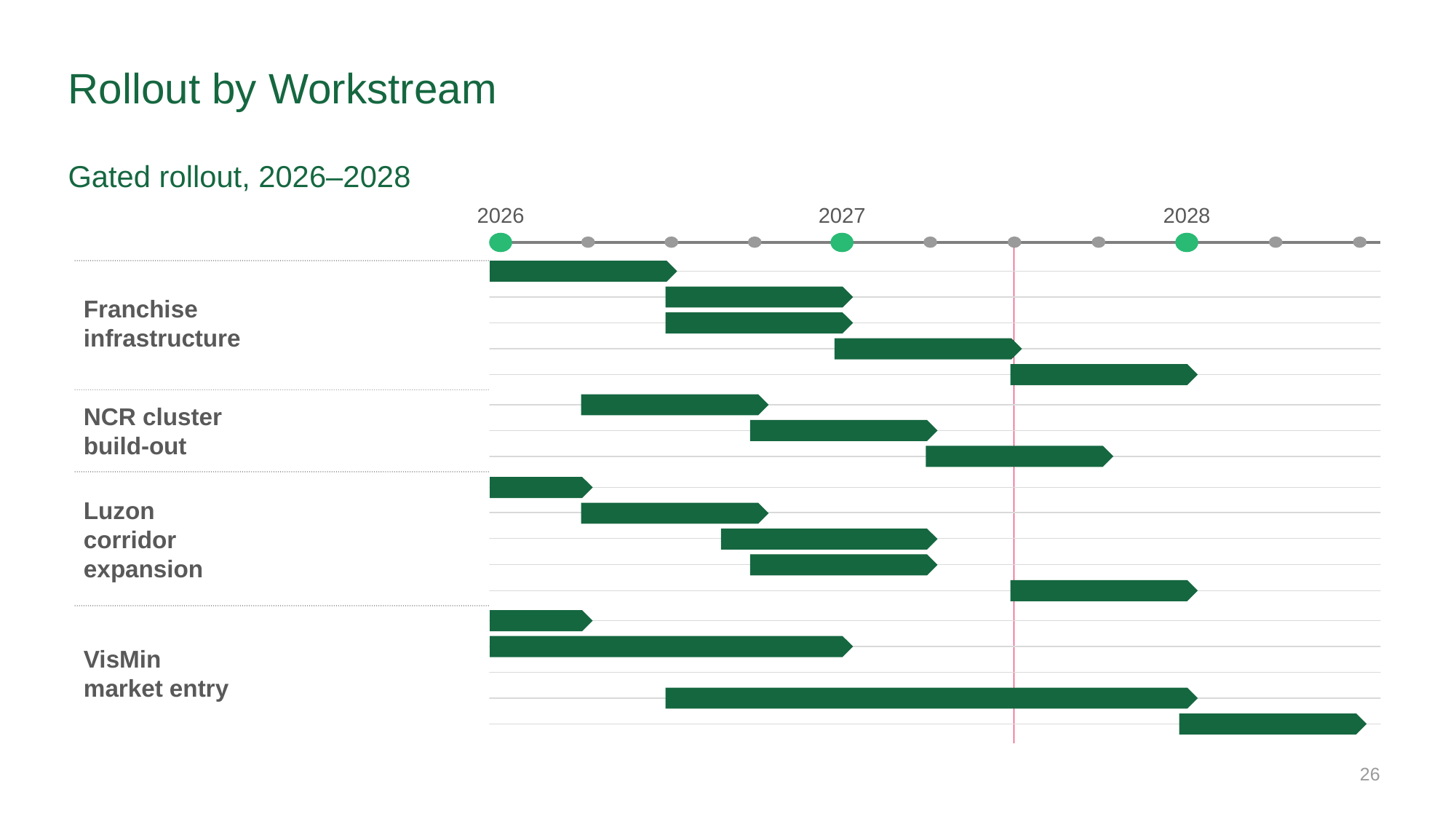

# Rollout by Workstream
Gated rollout, 2026–2028
2026
2027
2028

Franchise infrastructure

NCR cluster build-out

Luzon corridor expansion

VisMin market entry

26